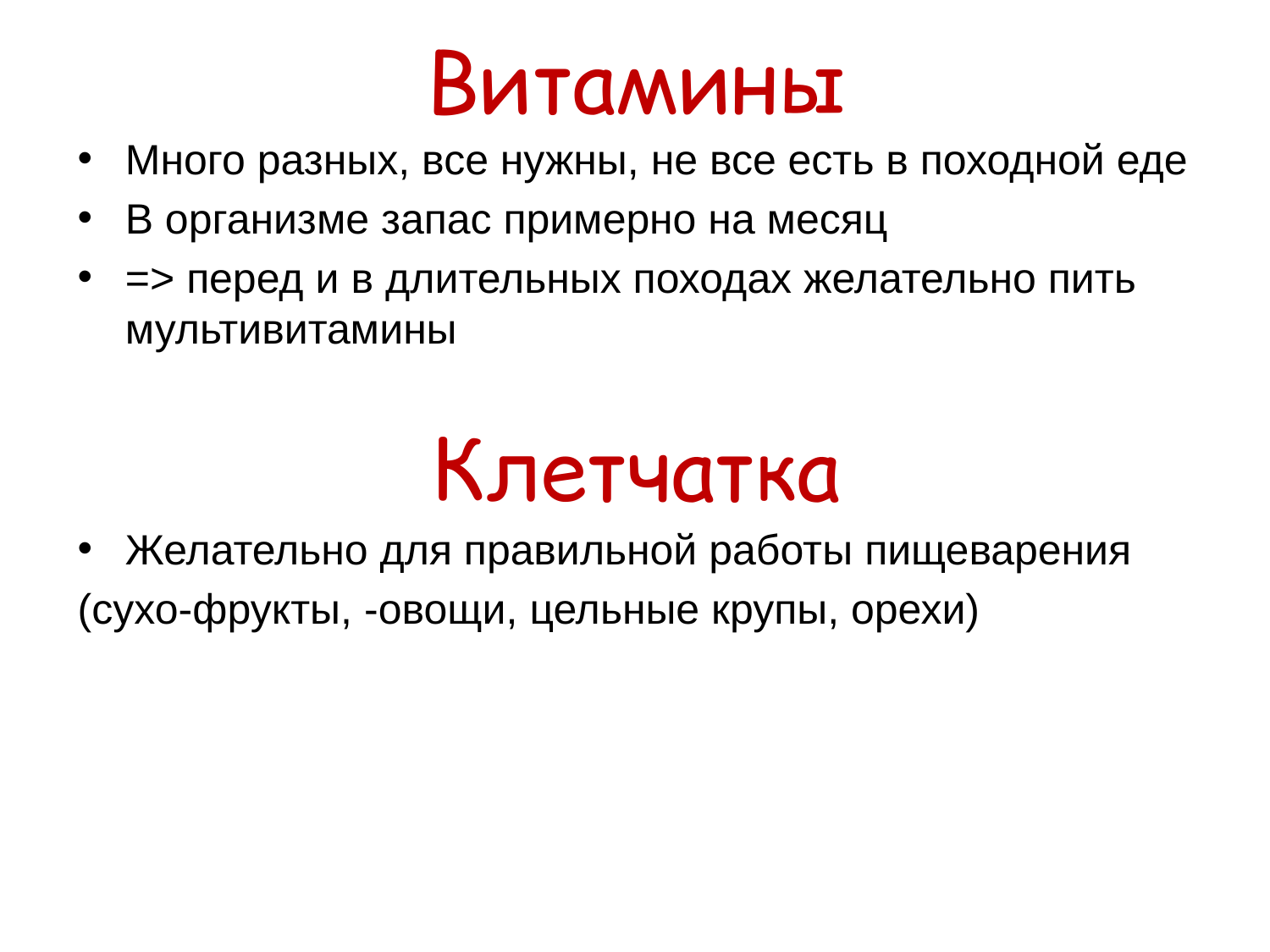

# Витамины
Много разных, все нужны, не все есть в походной еде
В организме запас примерно на месяц
=> перед и в длительных походах желательно пить мультивитамины

Клетчатка
Желательно для правильной работы пищеварения
(сухо-фрукты, -овощи, цельные крупы, орехи)